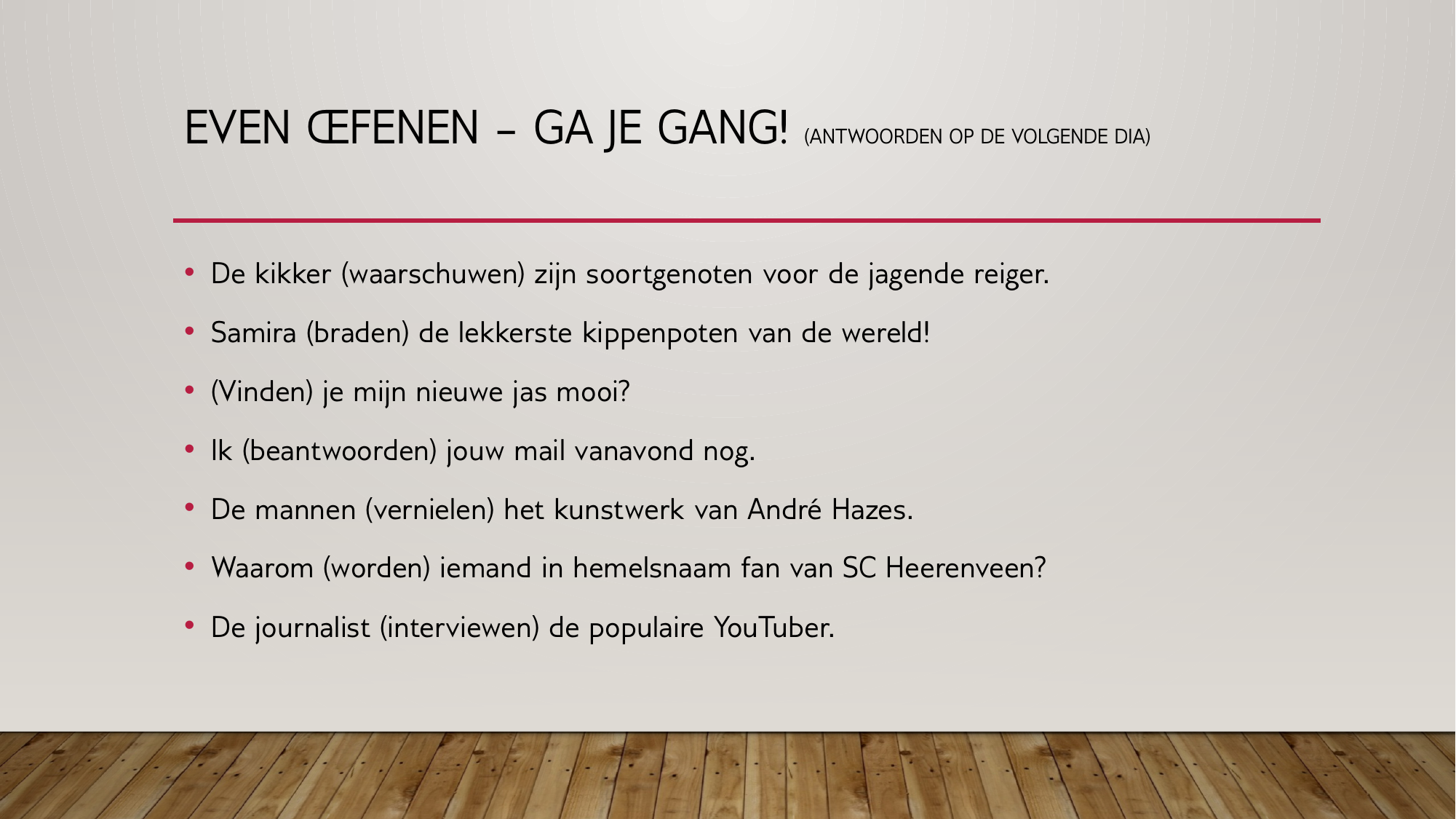

# Even oefenen – Ga je gang! (antwoorden op de volgende dia)
De kikker (waarschuwen) zijn soortgenoten voor de jagende reiger.
Samira (braden) de lekkerste kippenpoten van de wereld!
(Vinden) je mijn nieuwe jas mooi?
Ik (beantwoorden) jouw mail vanavond nog.
De mannen (vernielen) het kunstwerk van André Hazes.
Waarom (worden) iemand in hemelsnaam fan van SC Heerenveen?
De journalist (interviewen) de populaire YouTuber.